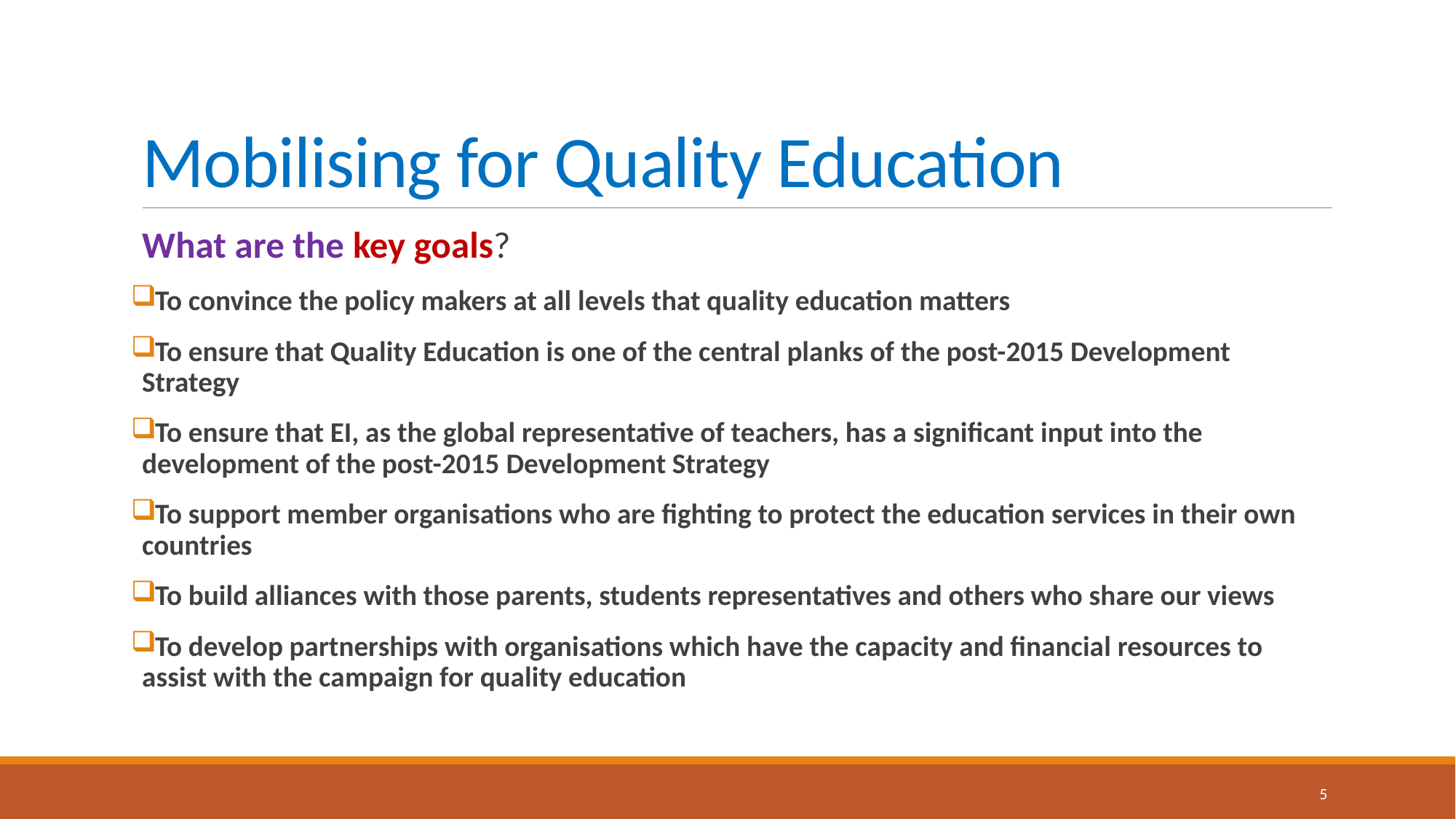

# Mobilising for Quality Education
What are the key goals?
To convince the policy makers at all levels that quality education matters
To ensure that Quality Education is one of the central planks of the post-2015 Development Strategy
To ensure that EI, as the global representative of teachers, has a significant input into the development of the post-2015 Development Strategy
To support member organisations who are fighting to protect the education services in their own countries
To build alliances with those parents, students representatives and others who share our views
To develop partnerships with organisations which have the capacity and financial resources to assist with the campaign for quality education

5